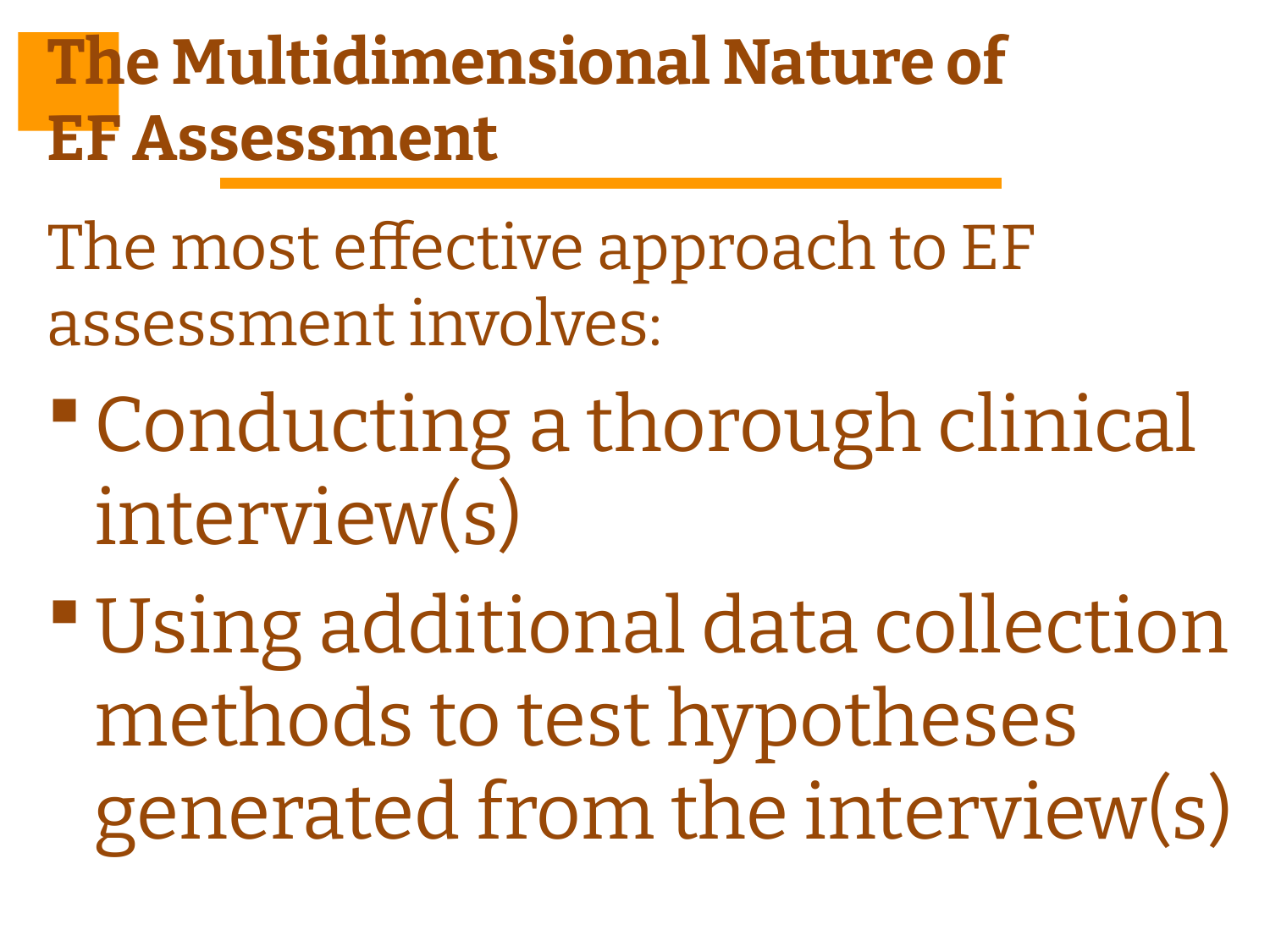

# The Multidimensional Nature of EF Assessment
The most effective approach to EF assessment involves:
Conducting a thorough clinical interview(s)
Using additional data collection methods to test hypotheses generated from the interview(s)